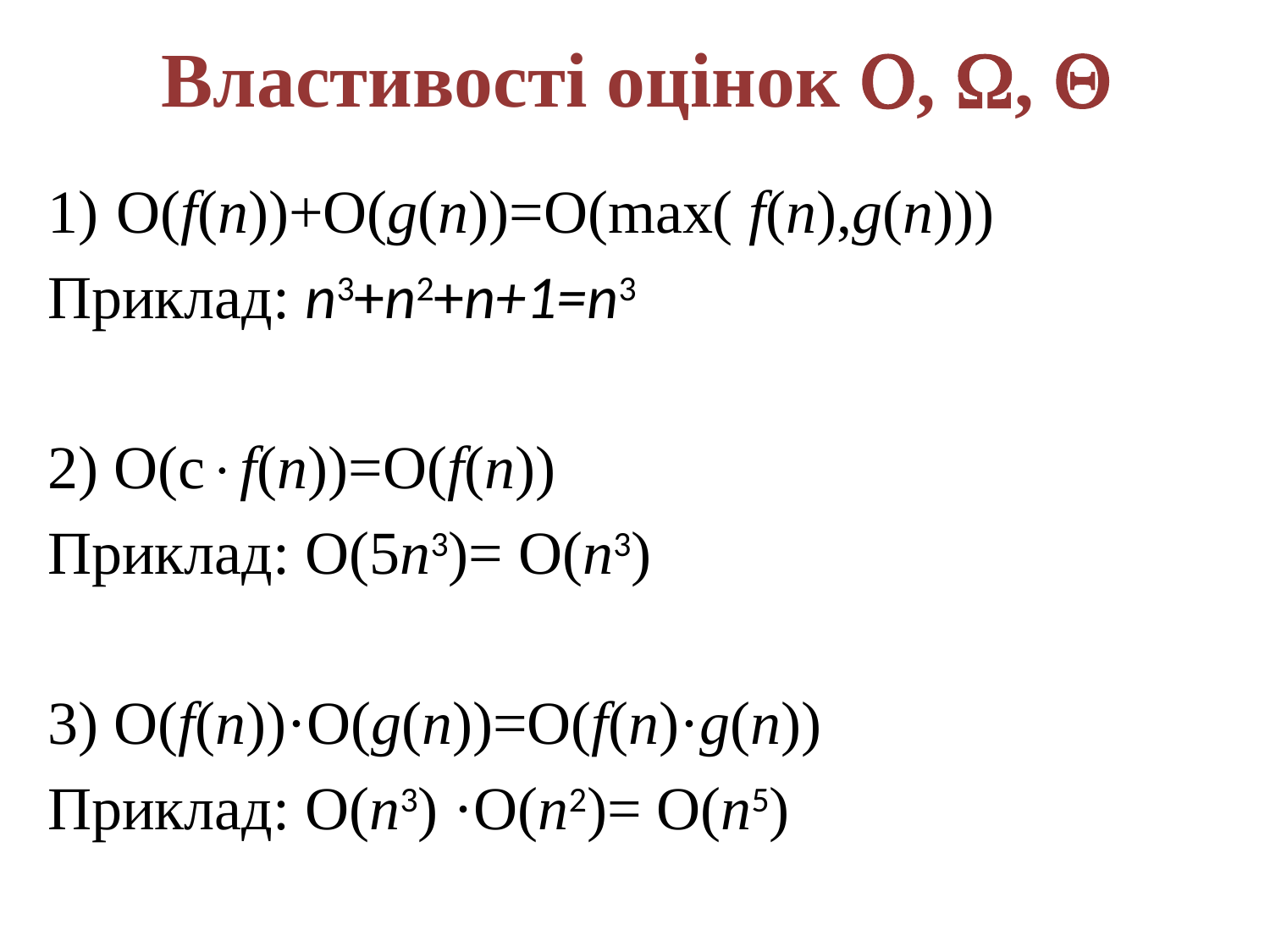

# Властивості оцінок Ο, Ω, Θ
O(f(n))+O(g(n))=O(max( f(n),g(n)))
Приклад: n3+n2+n+1=n3

2) O(c⋅f(n))=O(f(n))
Приклад: O(5n3)= O(n3)

3) O(f(n))·O(g(n))=O(f(n)·g(n))
Приклад: O(n3) ·O(n2)= O(n5)